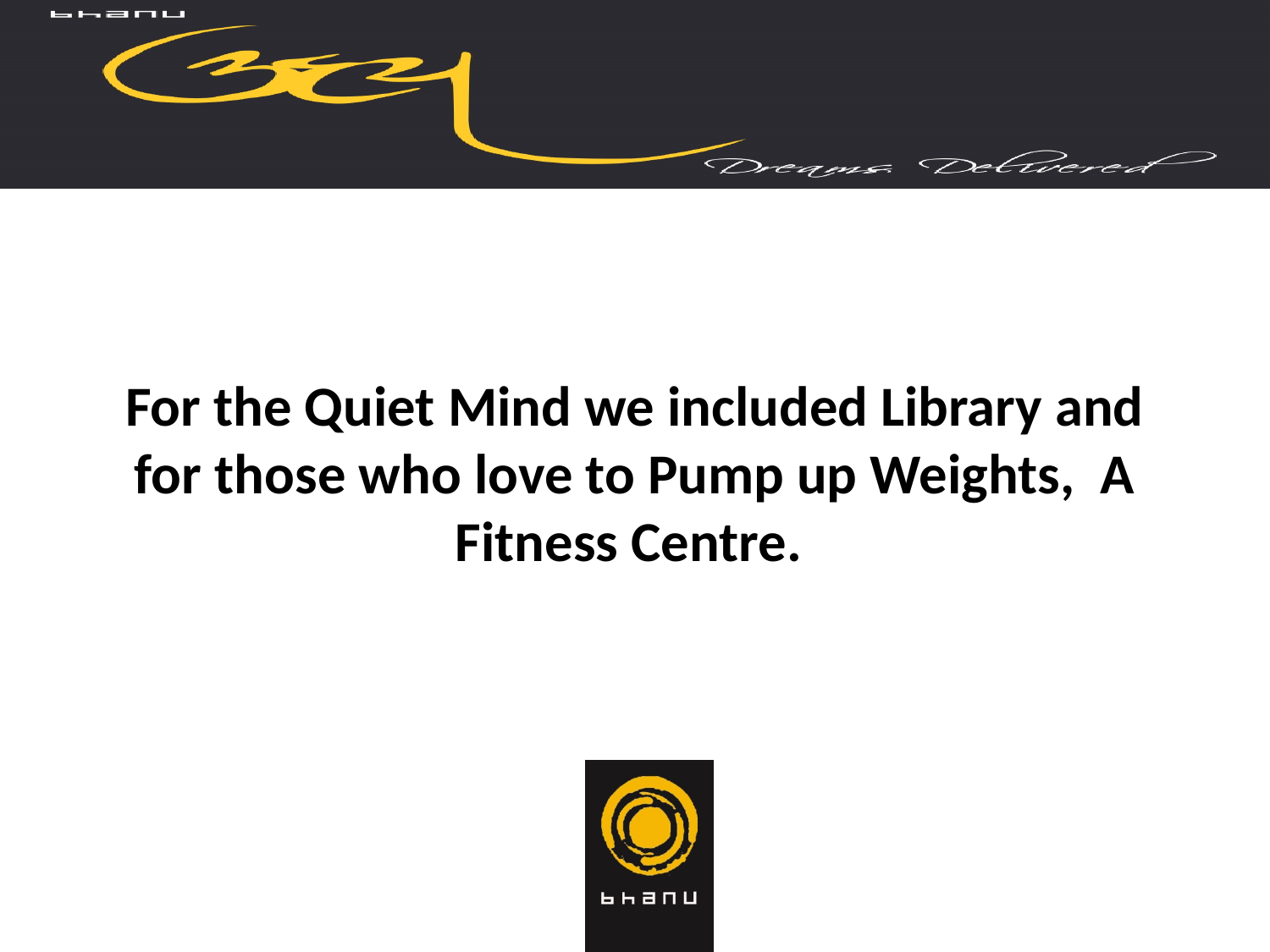

# For the Quiet Mind we included Library and for those who love to Pump up Weights,  A Fitness Centre.